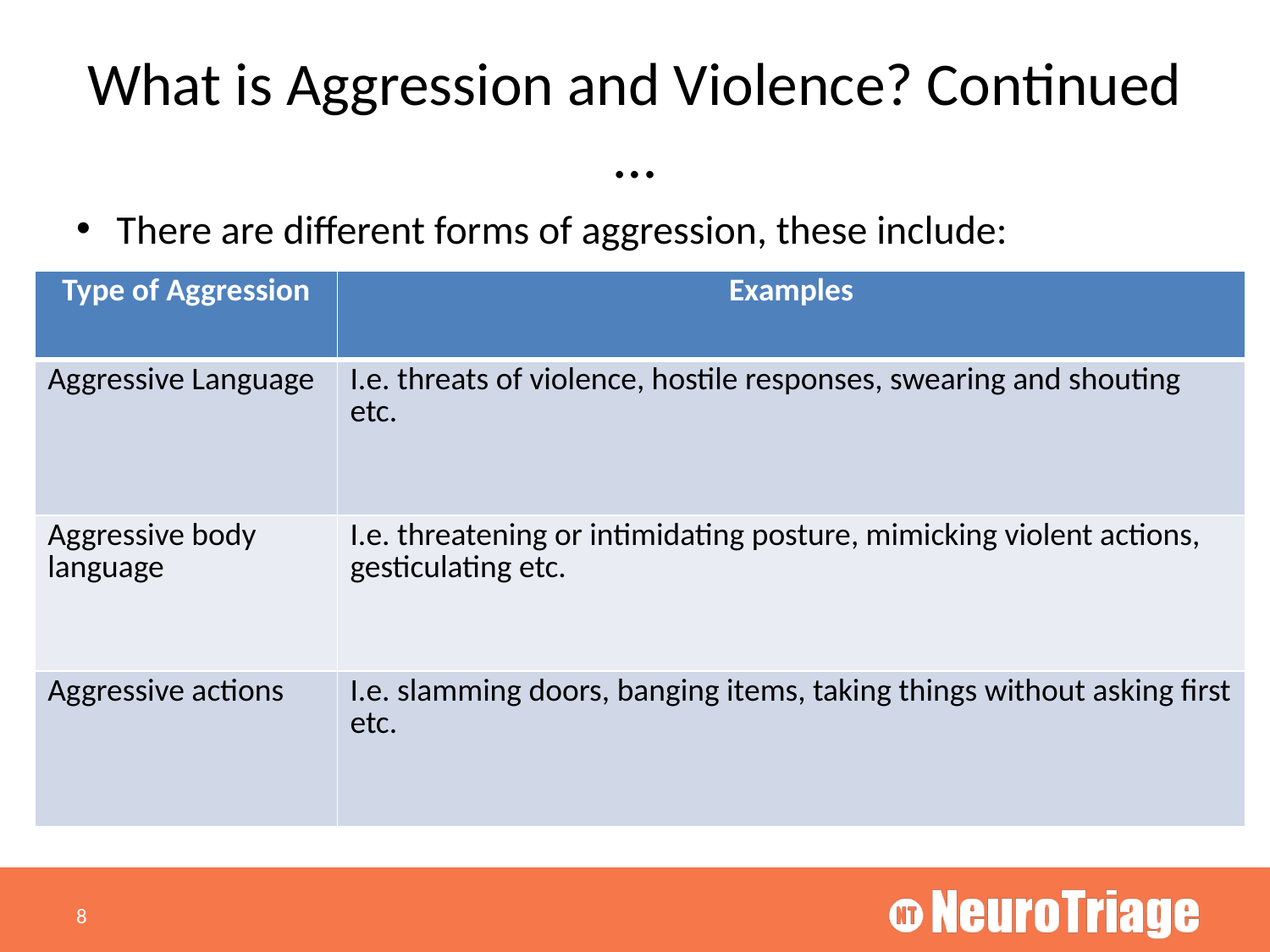

# What is Aggression and Violence? Continued …
There are different forms of aggression, these include:

| Type of Aggression | Examples |
| --- | --- |
| Aggressive Language | I.e. threats of violence, hostile responses, swearing and shouting etc. |
| Aggressive body language | I.e. threatening or intimidating posture, mimicking violent actions, gesticulating etc. |
| Aggressive actions | I.e. slamming doors, banging items, taking things without asking first etc. |
8